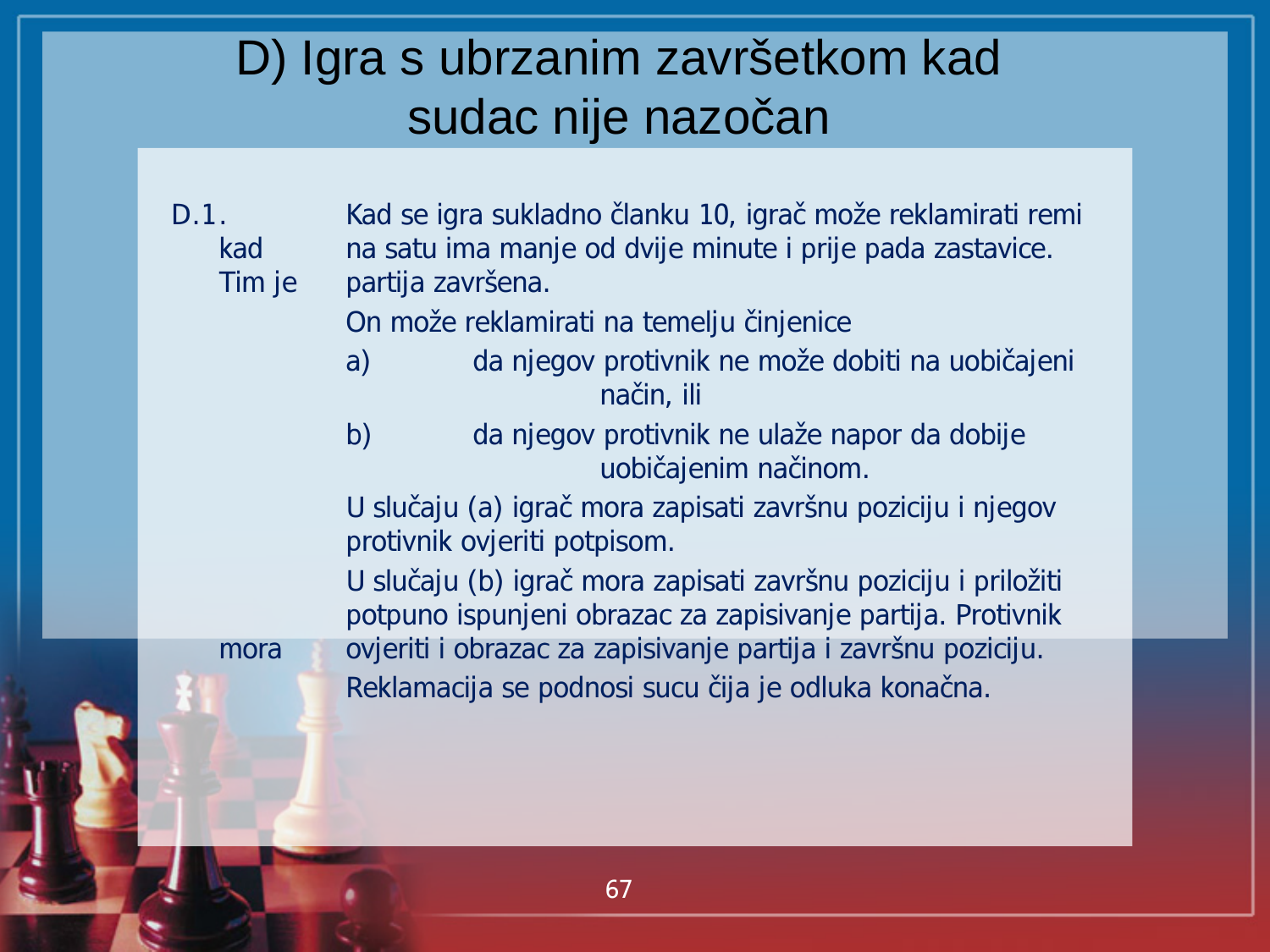

# D) Igra s ubrzanim završetkom kad sudac nije nazočan
D.1.	Kad se igra sukladno članku 10, igrač može reklamirati remi kad 	na satu ima manje od dvije minute i prije pada zastavice. Tim je 	partija završena.
		On može reklamirati na temelju činjenice
		a)	da njegov protivnik ne može dobiti na uobičajeni 			način, ili
		b)	da njegov protivnik ne ulaže napor da dobije 			uobičajenim načinom.
		U slučaju (a) igrač mora zapisati završnu poziciju i njegov 	protivnik ovjeriti potpisom.
		U slučaju (b) igrač mora zapisati završnu poziciju i priložiti 	potpuno ispunjeni obrazac za zapisivanje partija. Protivnik mora 	ovjeriti i obrazac za zapisivanje partija i završnu poziciju.
		Reklamacija se podnosi sucu čija je odluka konačna.
67